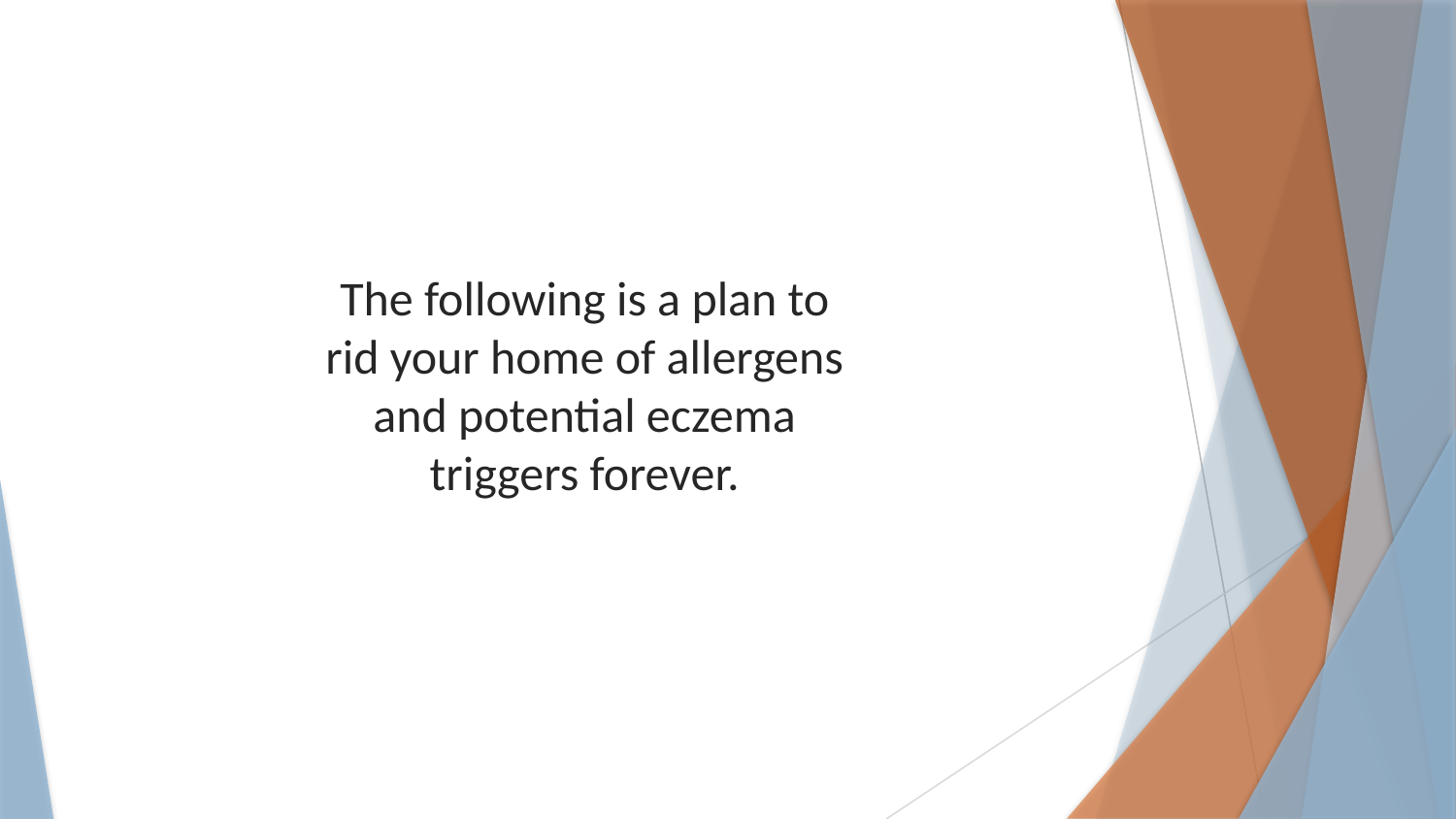

The following is a plan to rid your home of allergens and potential eczema triggers forever.